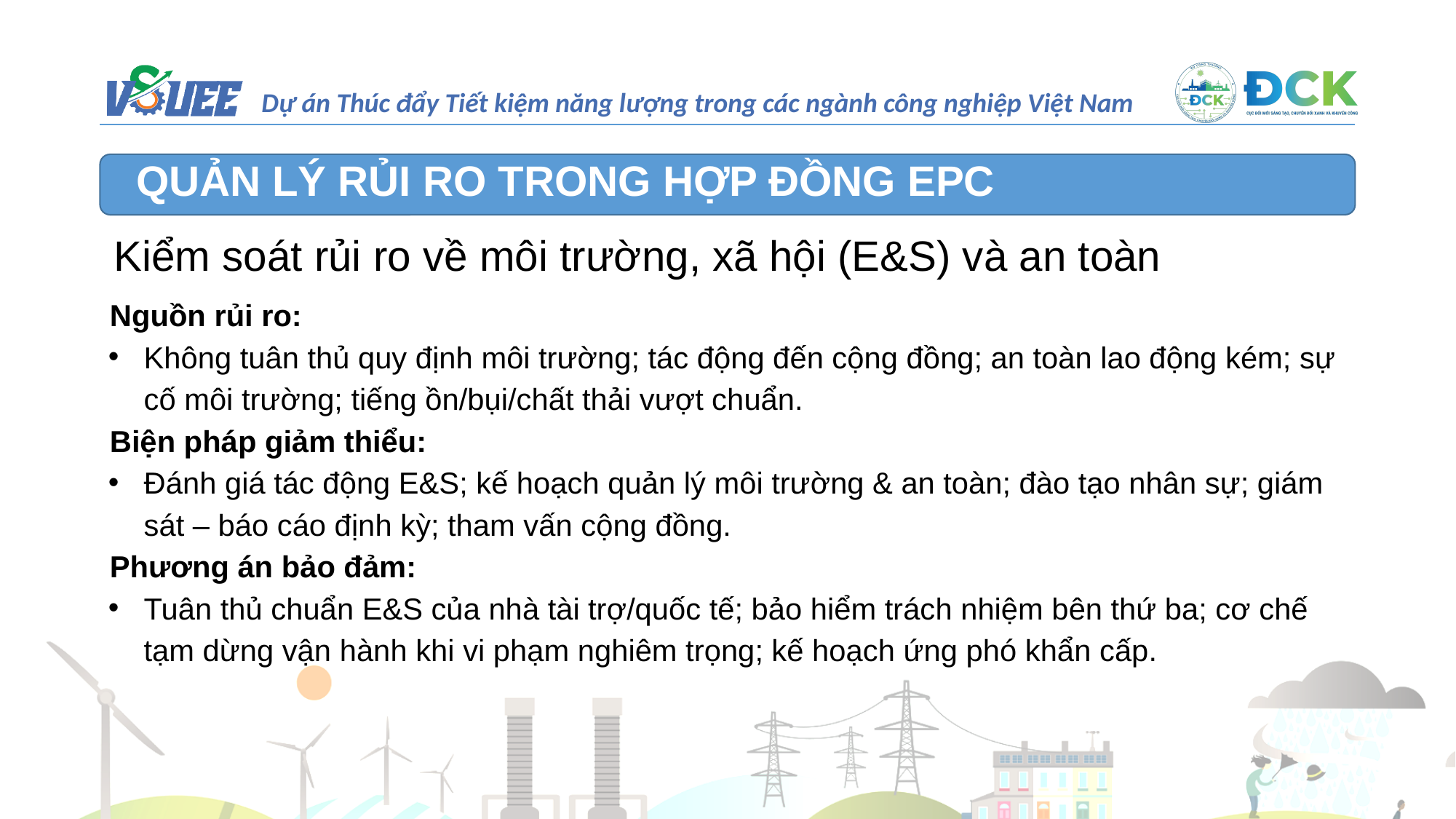

QUẢN LÝ RỦI RO TRONG HỢP ĐỒNG EPC
Kiểm soát rủi ro về môi trường, xã hội (E&S) và an toàn
Nguồn rủi ro:
Không tuân thủ quy định môi trường; tác động đến cộng đồng; an toàn lao động kém; sự cố môi trường; tiếng ồn/bụi/chất thải vượt chuẩn.
Biện pháp giảm thiểu:
Đánh giá tác động E&S; kế hoạch quản lý môi trường & an toàn; đào tạo nhân sự; giám sát – báo cáo định kỳ; tham vấn cộng đồng.
Phương án bảo đảm:
Tuân thủ chuẩn E&S của nhà tài trợ/quốc tế; bảo hiểm trách nhiệm bên thứ ba; cơ chế tạm dừng vận hành khi vi phạm nghiêm trọng; kế hoạch ứng phó khẩn cấp.